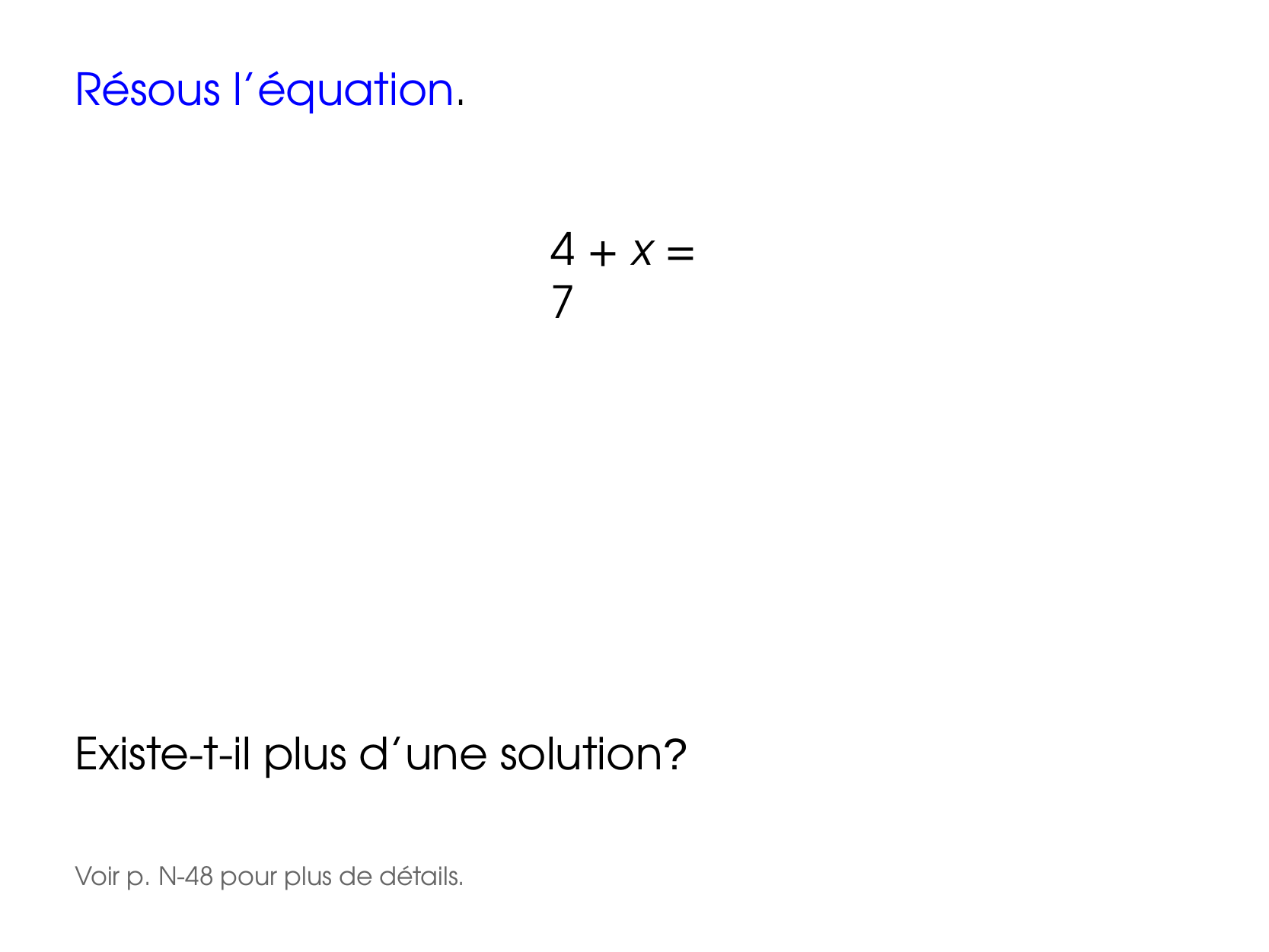

Résous l’équation.
4 + x = 7
Existe-t-il plus d’une solution?
Voir p. N-48 pour plus de détails.